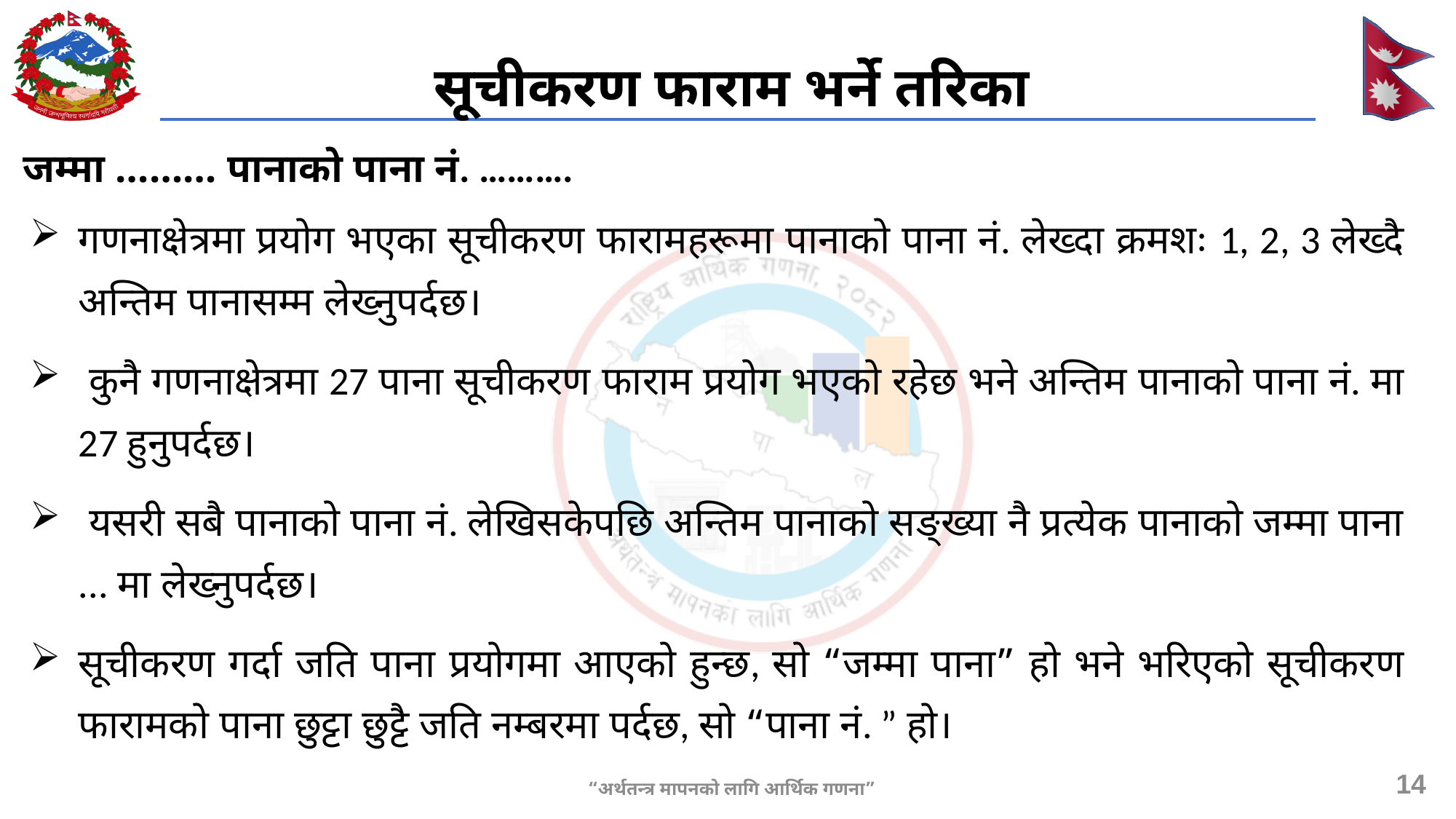

सूचीकरण फाराम भर्ने तरिका
#
जम्मा ……… पानाको पाना नं. ……….
गणनाक्षेत्रमा प्रयोग भएका सूचीकरण फारामहरूमा पानाको पाना नं. लेख्दा क्रमशः 1, 2, 3 लेख्दै अन्तिम पानासम्म लेख्नुपर्दछ।
 कुनै गणनाक्षेत्रमा 27 पाना सूचीकरण फाराम प्रयोग भएको रहेछ भने अन्तिम पानाको पाना नं. मा 27 हुनुपर्दछ।
 यसरी सबै पानाको पाना नं. लेखिसकेपछि अन्तिम पानाको सङ्ख्या नै प्रत्येक पानाको जम्मा पाना ... मा लेख्नुपर्दछ।
सूचीकरण गर्दा जति पाना प्रयोगमा आएको हुन्छ, सो “जम्मा पाना” हो भने भरिएको सूचीकरण फारामको पाना छुट्टा छुट्टै जति नम्बरमा पर्दछ, सो “पाना नं. ” हो।

14
“अर्थतन्त्र मापनको लागि आर्थिक गणना”